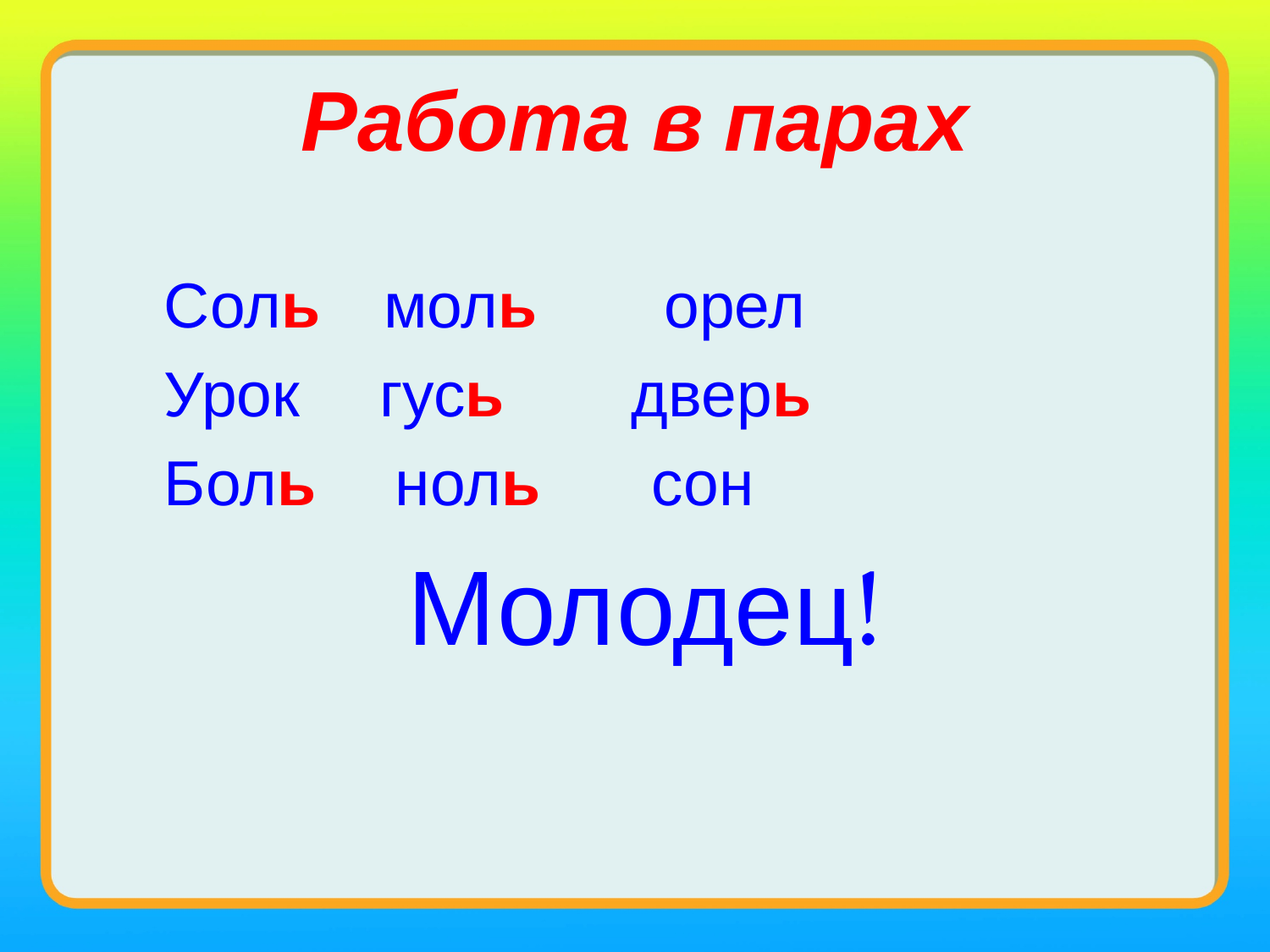

# Работа в парах

   Соль    моль        орел
   Урок     гусь        дверь
   Боль     ноль       сон
Молодец!